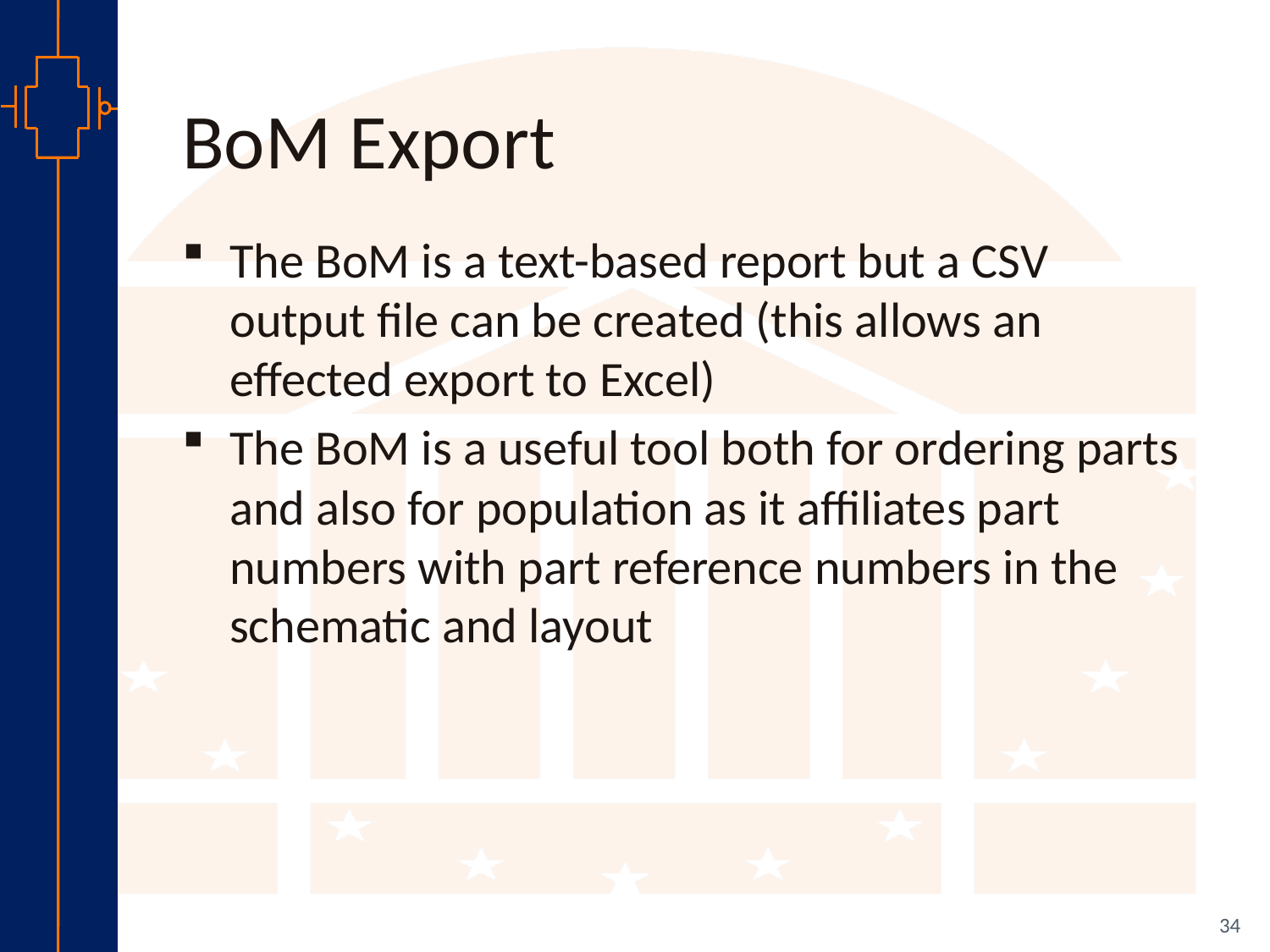

# BoM Export
The BoM is a text-based report but a CSV output file can be created (this allows an effected export to Excel)
The BoM is a useful tool both for ordering parts and also for population as it affiliates part numbers with part reference numbers in the schematic and layout
34